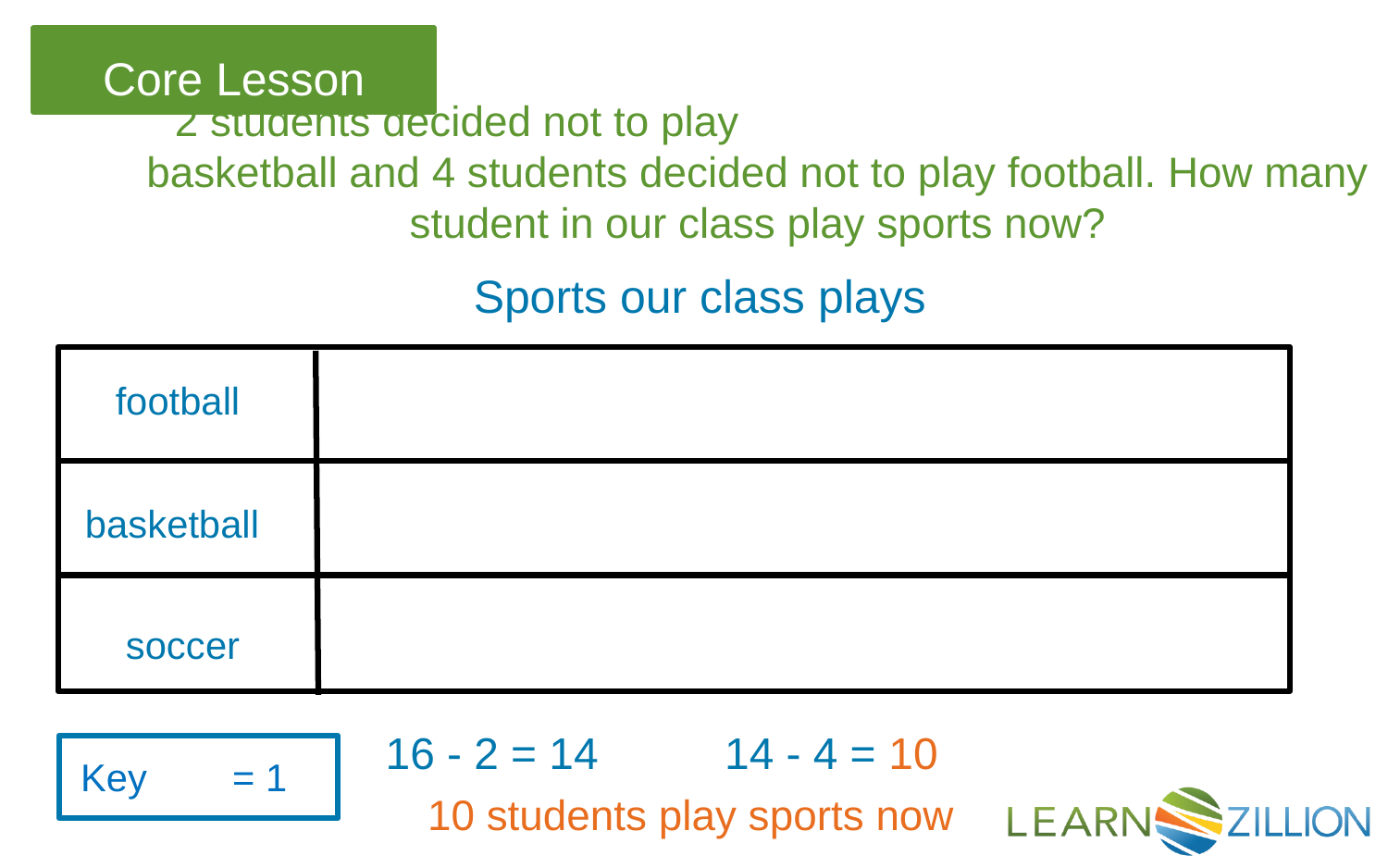

2 students decided not to play                                                         basketball and 4 students decided not to play football. How many student in our class play sports now?
Sports our class plays

football
basketball
soccer
16 - 2 = 14

14 - 4 = 10

Key        = 1
10 students play sports now